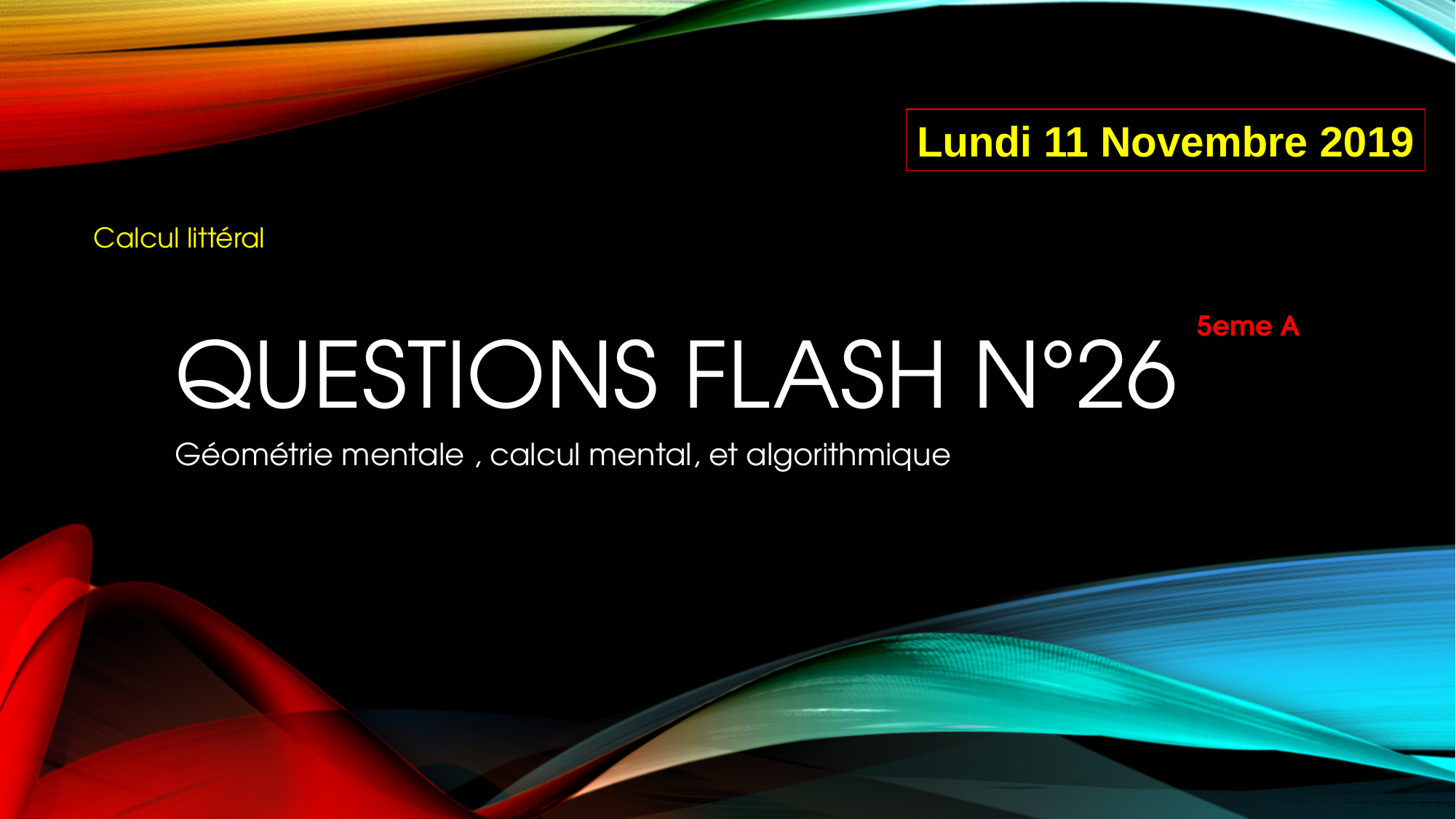

Lundi 11 Novembre 2019
Calcul littéral
# Questions FLASH n°26
5eme A
Géométrie mentale , calcul mental, et algorithmique